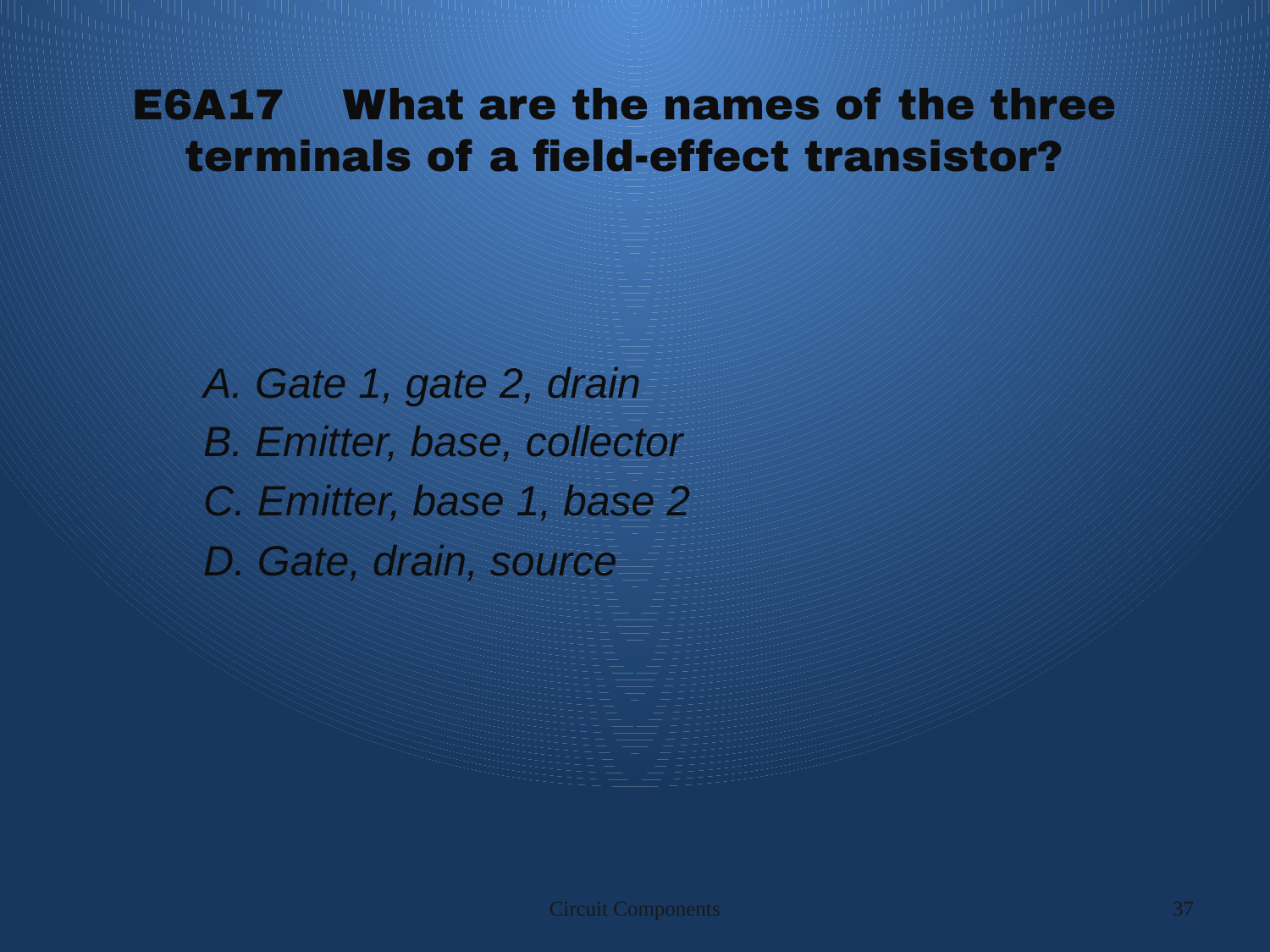

# E6A17    What are the names of the three terminals of a field-effect transistor?
A. Gate 1, gate 2, drain
B. Emitter, base, collector
C. Emitter, base 1, base 2
D. Gate, drain, source
Circuit Components
37